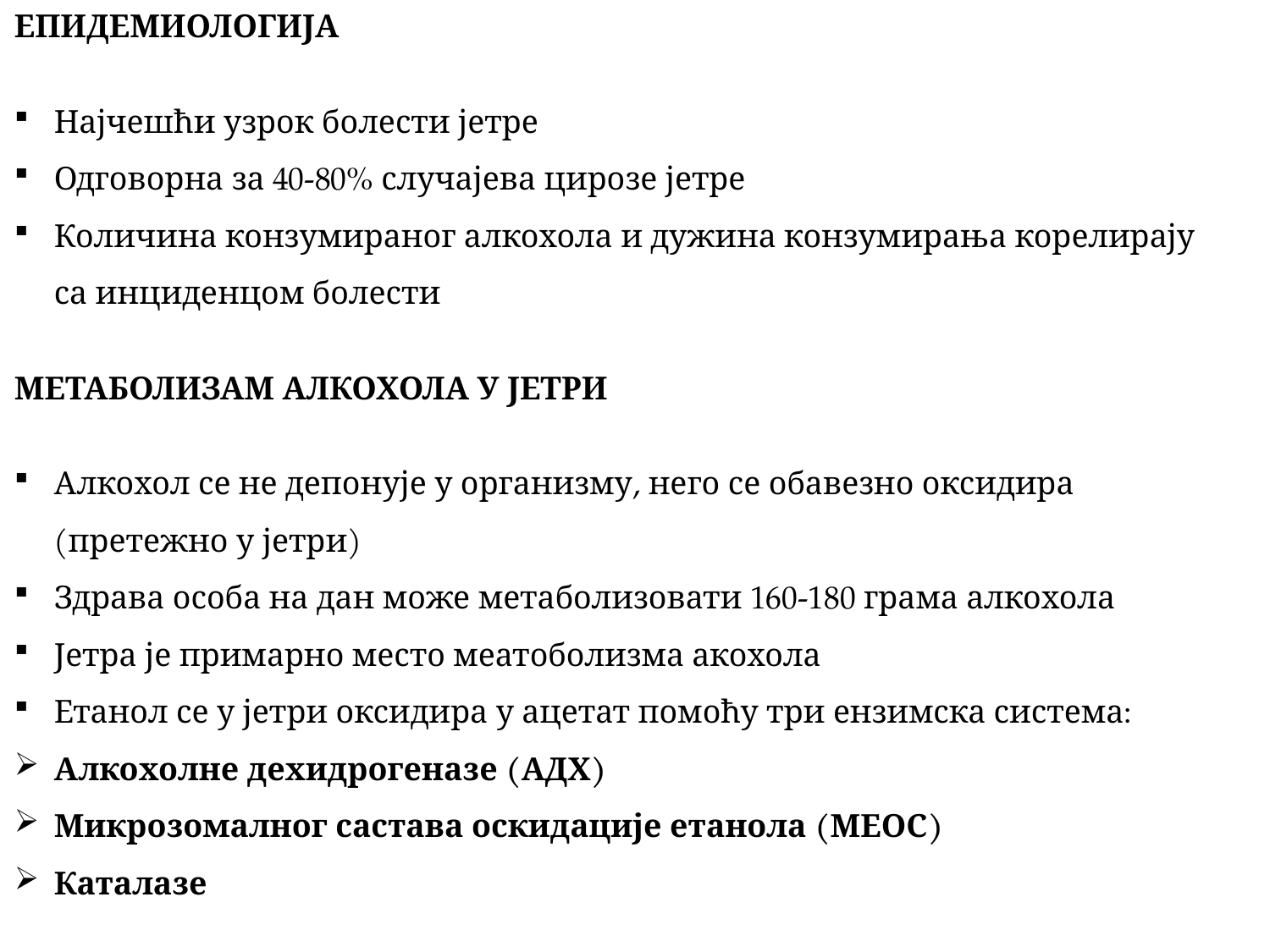

ЕПИДЕМИОЛОГИЈА

Најчешћи узрок болести јетре
Одговорна за 40-80% случајева цирозе јетре
Количина конзумираног алкохола и дужина конзумирања корелирају са инциденцом болести

МЕТАБОЛИЗАМ АЛКОХОЛА У ЈЕТРИ

Алкохол се не депонује у организму, него се обавезно оксидира (претежно у јетри)
Здрава особа на дан може метаболизовати 160-180 грама алкохола
Јетра је примарно место меатоболизма акохола
Етанол се у јетри оксидира у ацетат помоћу три ензимска система:
Алкохолне дехидрогеназе (АДХ)
Микрозомалног састава оскидације етанола (МЕОС)
Каталазе